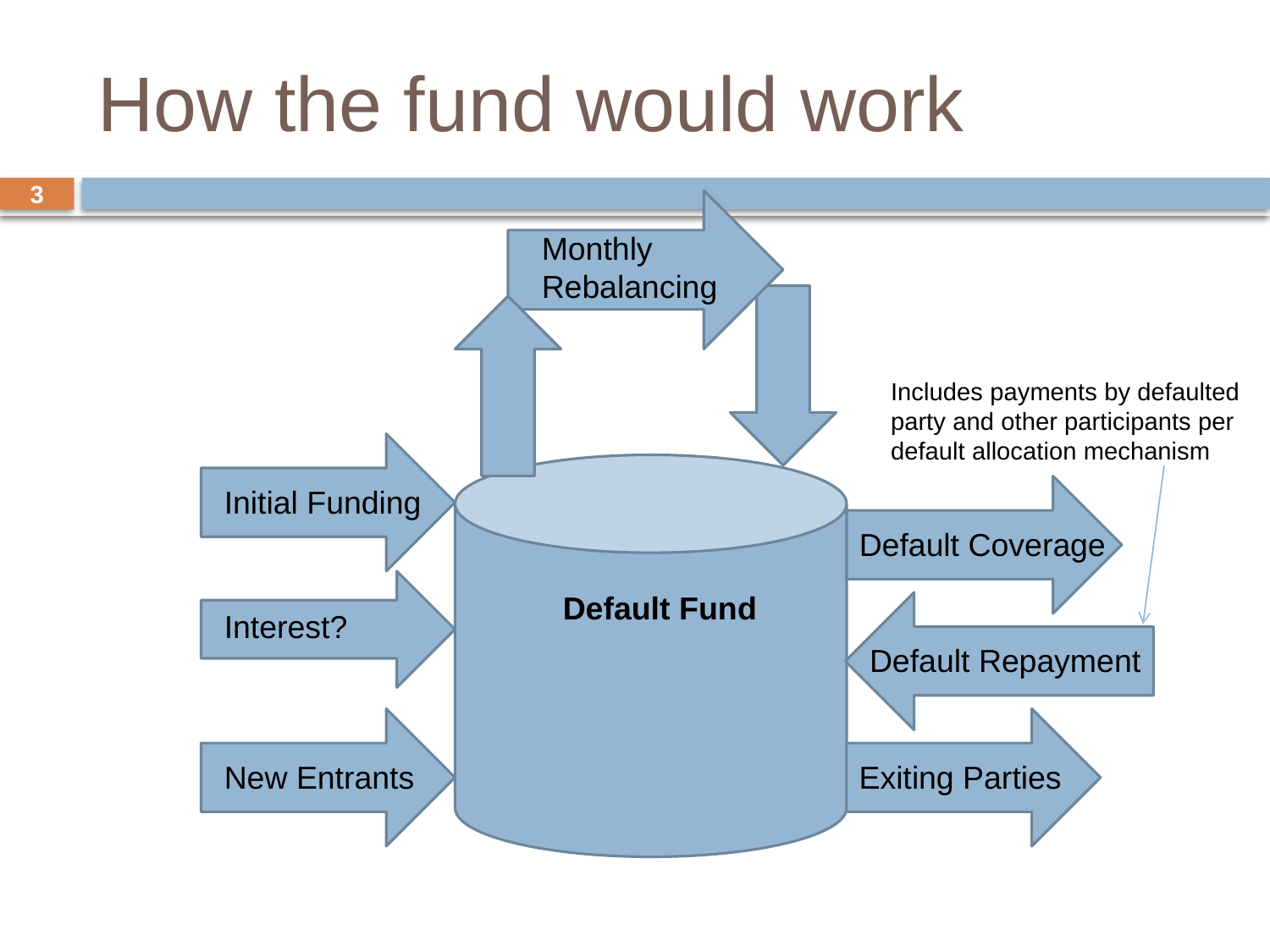

# How the fund would work
3

Monthly Rebalancing

Includes payments by defaulted party and other participants per default allocation mechanism

Initial Funding

Default Coverage

Default Fund

Interest?
Default Repayment

New Entrants
Exiting Parties